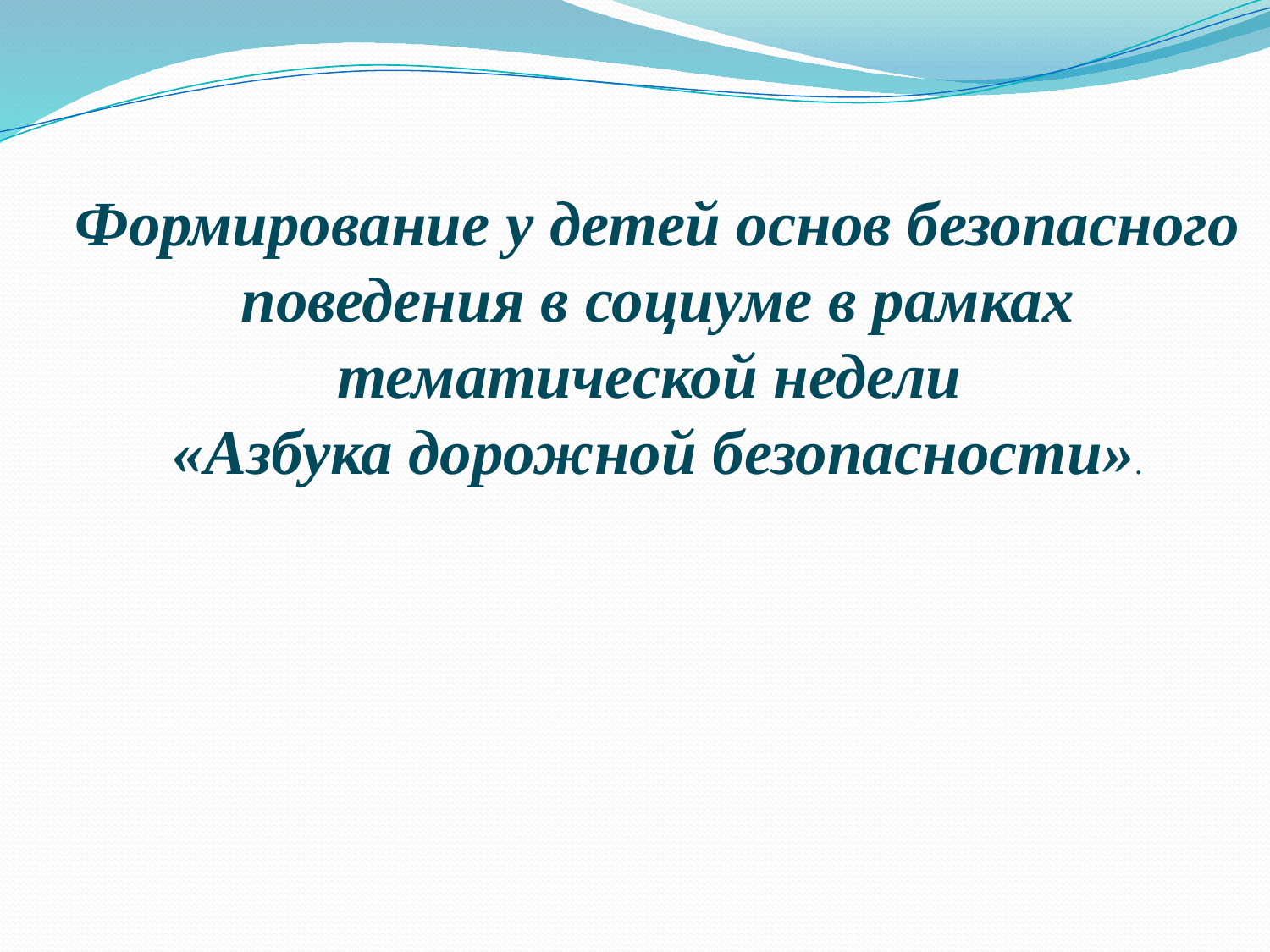

Формирование у детей основ безопасного поведения в социуме в рамках тематической недели
«Азбука дорожной безопасности».